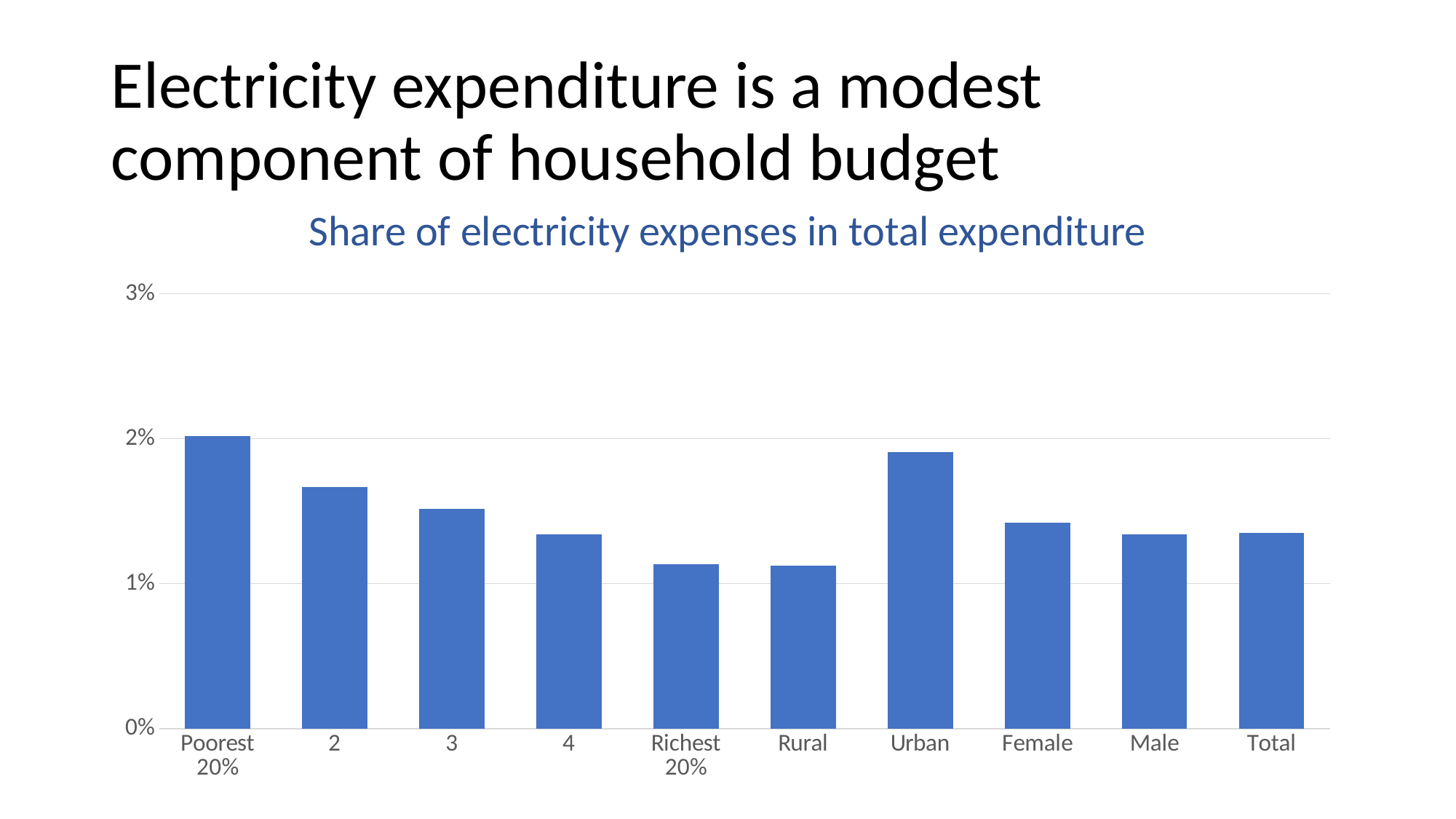

# Electricity expenditure is a modest component of household budget
Share of electricity expenses in total expenditure

### Chart

| Category | Share of electricity expenditure |
|---|---|
| Poorest 20% | 0.020188376307487488 |
| 2 | 0.016647784039378166 |
| 3 | 0.015145892277359962 |
| 4 | 0.01338390912860632 |
| Richest 20% | 0.011333606205880642 |
| Rural | 0.011249509640038013 |
| Urban | 0.01910107396543026 |
| Female | 0.014189913868904114 |
| Male | 0.013384469784796238 |
| Total | 0.013516344130039215 |